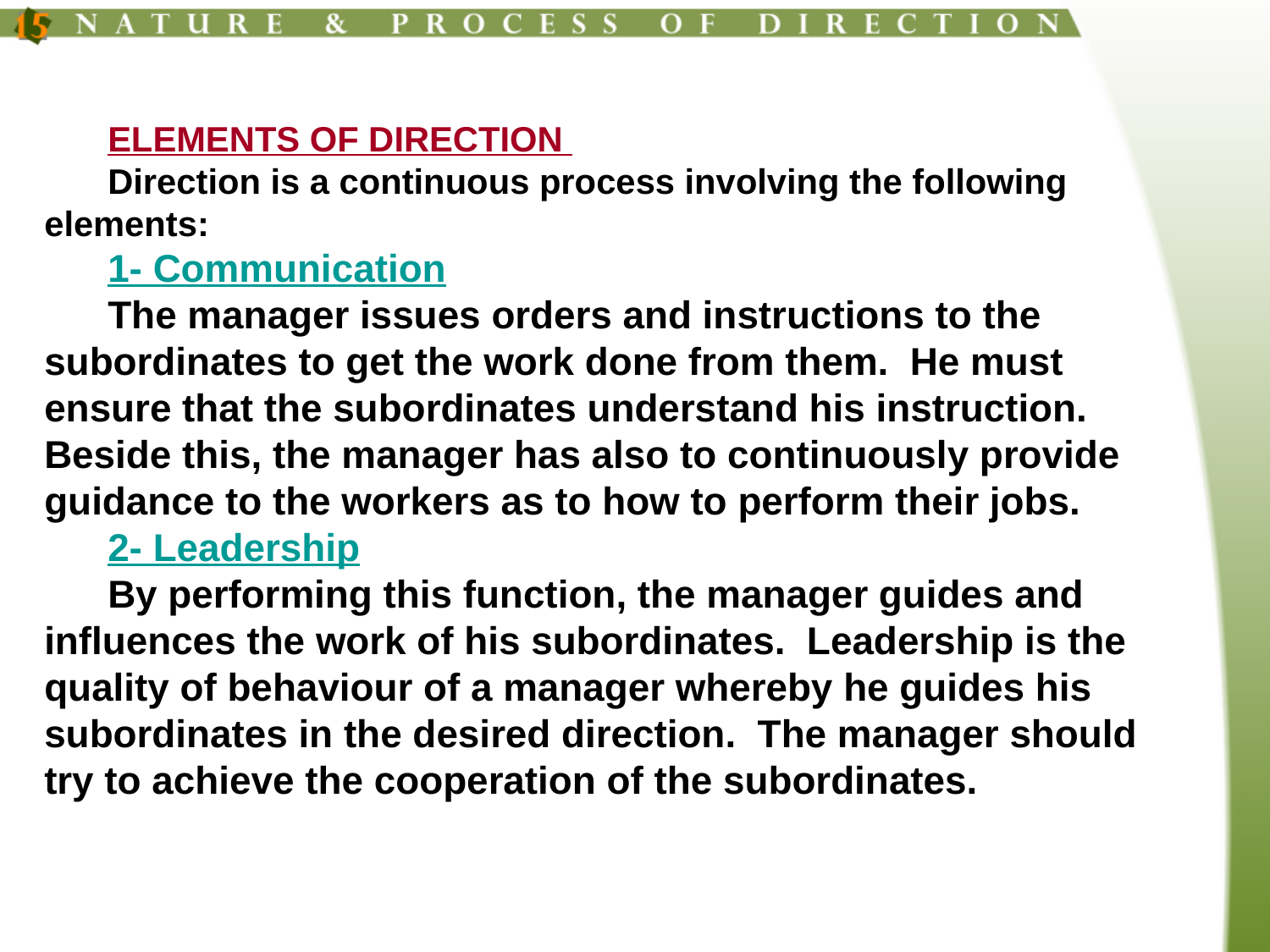

ELEMENTS OF DIRECTION
Direction is a continuous process involving the following elements:
1- Communication
The manager issues orders and instructions to the subordinates to get the work done from them.  He must ensure that the subordinates understand his instruction.  Beside this, the manager has also to continuously provide guidance to the workers as to how to perform their jobs.
2- Leadership
By performing this function, the manager guides and influences the work of his subordinates.  Leadership is the quality of behaviour of a manager whereby he guides his subordinates in the desired direction.  The manager should try to achieve the cooperation of the subordinates.